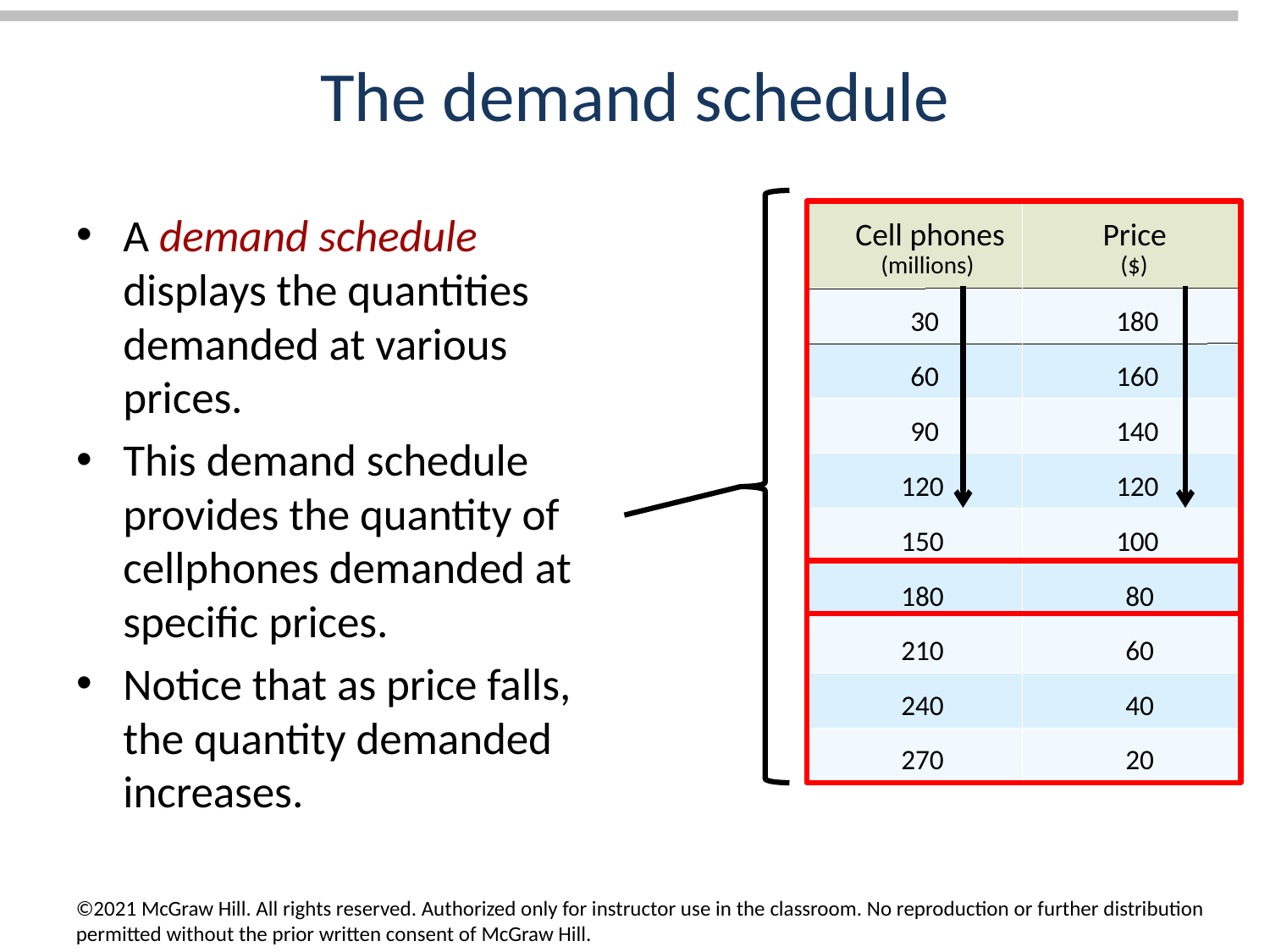

# The demand schedule

A demand schedule displays the quantities demanded at various prices.
This demand schedule provides the quantity of cellphones demanded at specific prices.
Notice that as price falls, the quantity demanded increases.

Cell phones
Price
(millions)
($)

30
180

60
160

90
140

120
120

150
100

180
80

210
60

240
40

270
20